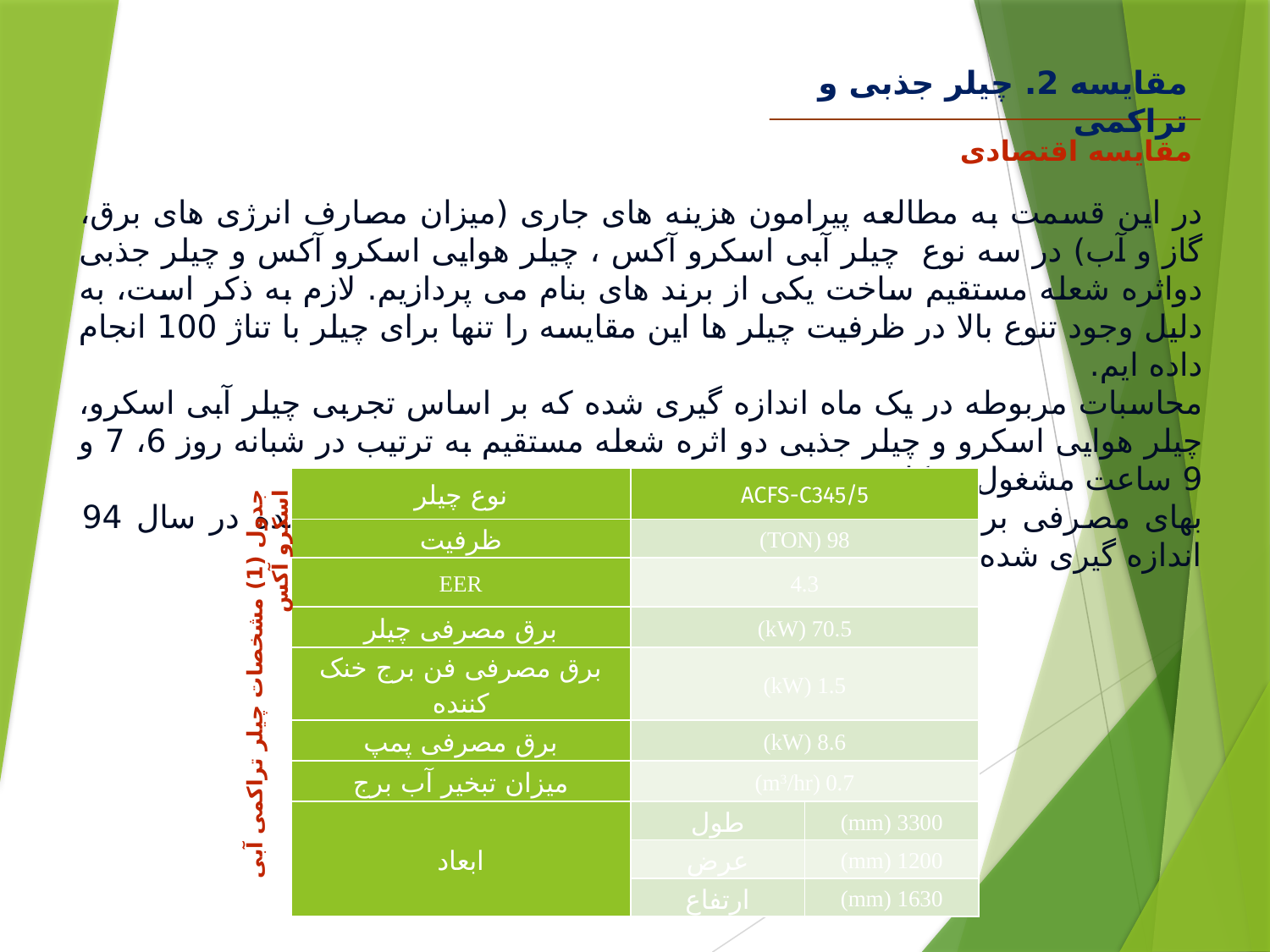

مقایسه 2. چیلر جذبی و تراکمی
مقایسه اقتصادی
در این قسمت به مطالعه پیرامون هزینه های جاری (میزان مصارف انرژی های برق، گاز و آب) در سه نوع  چیلر آبی اسکرو آکس ، چیلر هوایی اسکرو آکس و چیلر جذبی دواثره شعله مستقیم ساخت یکی از برند های بنام می پردازیم. لازم به ذکر است، به دلیل وجود تنوع بالا در ظرفیت چیلر ها این مقایسه را تنها برای چیلر با تناژ 100 انجام داده ایم.
محاسبات مربوطه در یک ماه اندازه گیری شده که بر اساس تجربی چیلر آبی اسکرو، چیلر هوایی اسکرو و چیلر جذبی دو اثره شعله مستقیم به ترتیب در شبانه روز 6، 7 و 9 ساعت مشغول به کار هستند.
بهای مصرفی برق، گاز و آب همگی بر اساس تعرفه های اعلام شده در سال 94 اندازه گیری شده اند که در ادامه جداول مربوط به آن آمده است.
| نوع چیلر | ACFS-C345/5 |  |
| --- | --- | --- |
| ظرفیت | 98 (TON) |  |
| EER | 4.3 |  |
| برق مصرفی چیلر | 70.5 (kW) |  |
| برق مصرفی فن برج خنک کننده | 1.5 (kW) |  |
| برق مصرفی پمپ | 8.6 (kW) |  |
| میزان تبخیر آب برج | 0.7 (m3/hr) |  |
| ابعاد | طول | 3300 (mm) |
|  | عرض | 1200 (mm) |
|  | ارتفاع | 1630 (mm) |
جدول (1) مشخصات چیلر تراکمی آبی اسکرو آکس